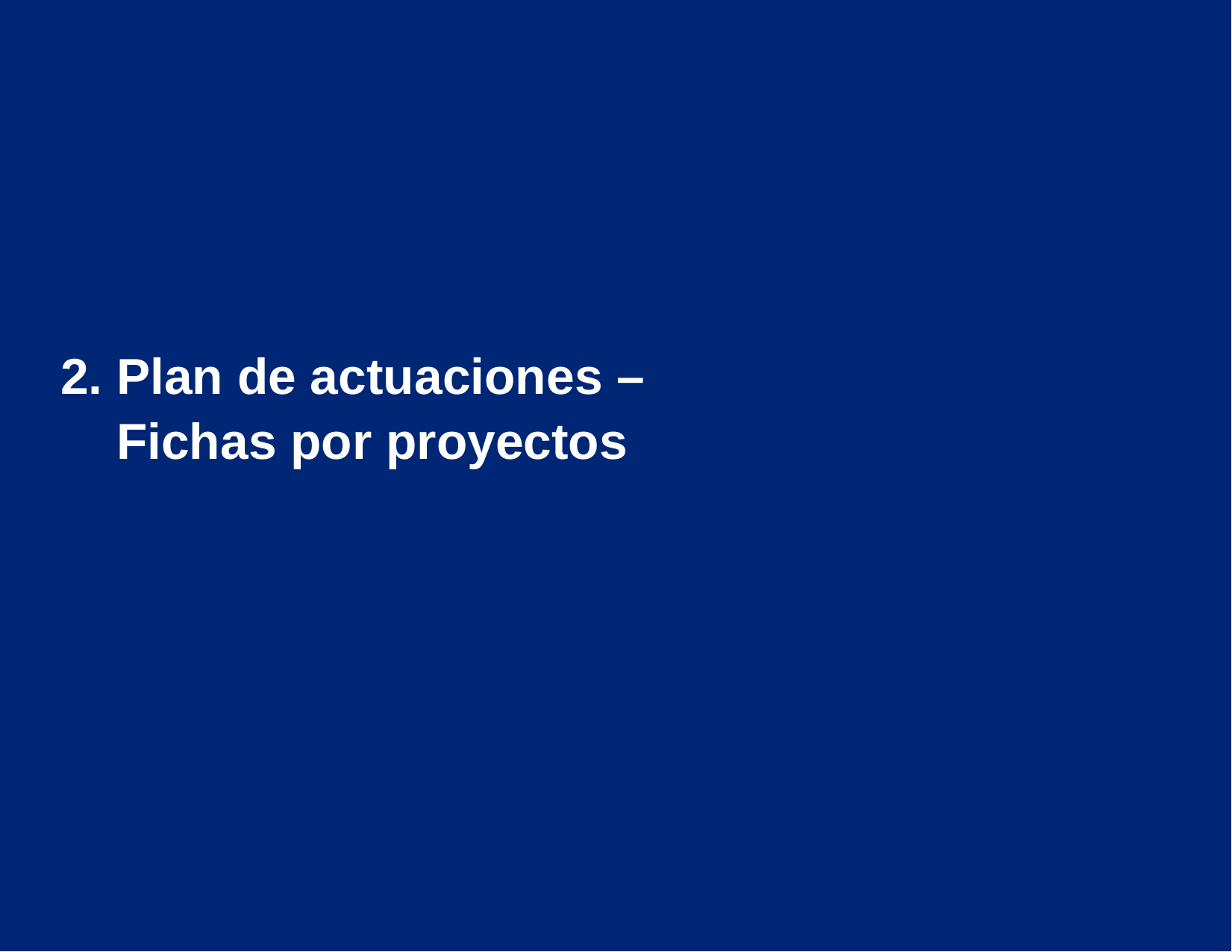

2. Plan de actuaciones –
    Fichas por proyectos